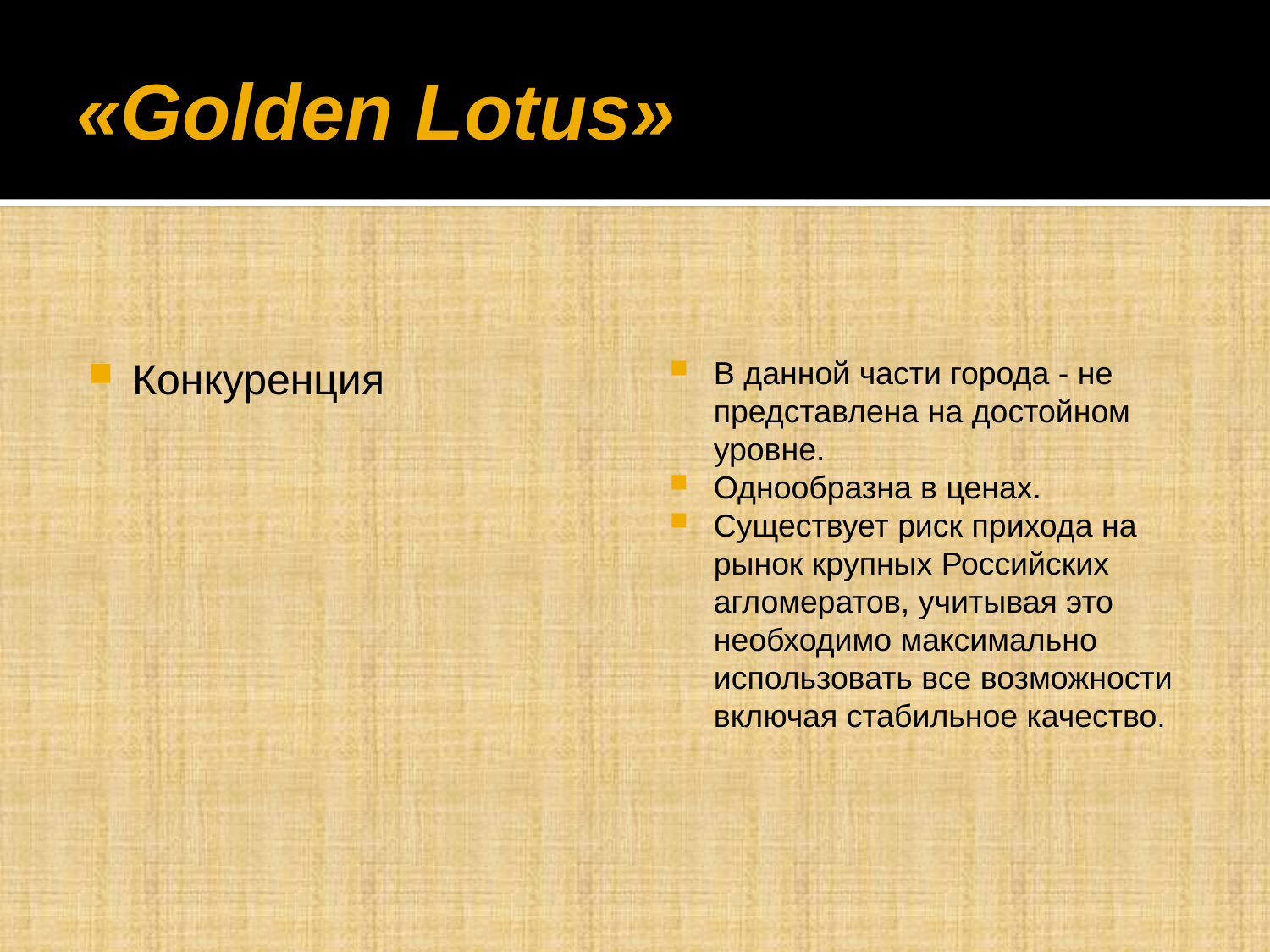

# «Golden Lotus»

Конкуренция
В данной части города - не представлена на достойном уровне.
Однообразна в ценах.
Существует риск прихода на рынок крупных Российских агломератов, учитывая это необходимо максимально использовать все возможности включая стабильное качество.